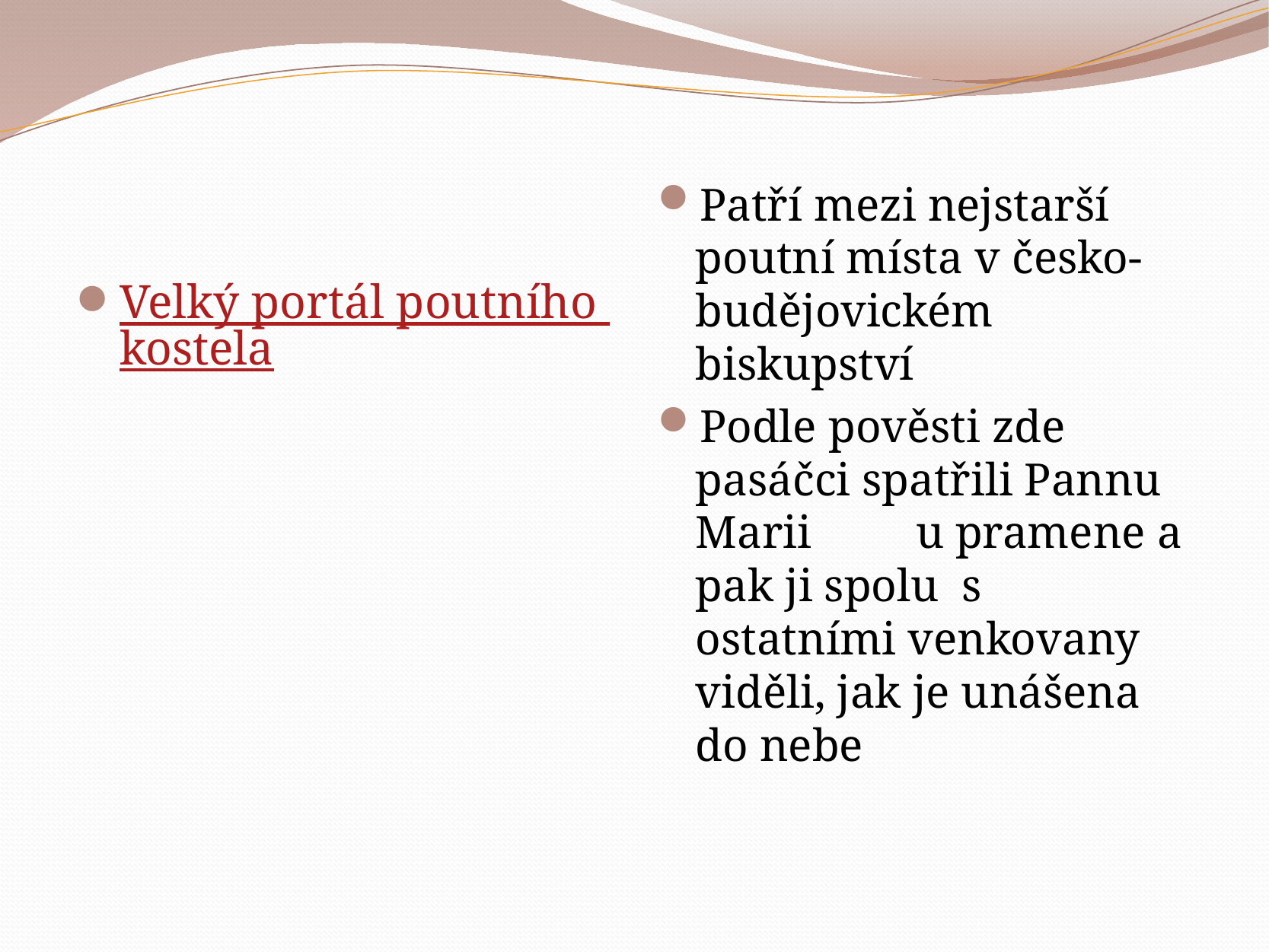

#
Patří mezi nejstarší poutní místa v česko-budějovickém biskupství
Podle pověsti zde pasáčci spatřili Pannu Marii         u pramene a pak ji spolu  s ostatními venkovany viděli, jak je unášena     do nebe

Velký portál poutního kostela